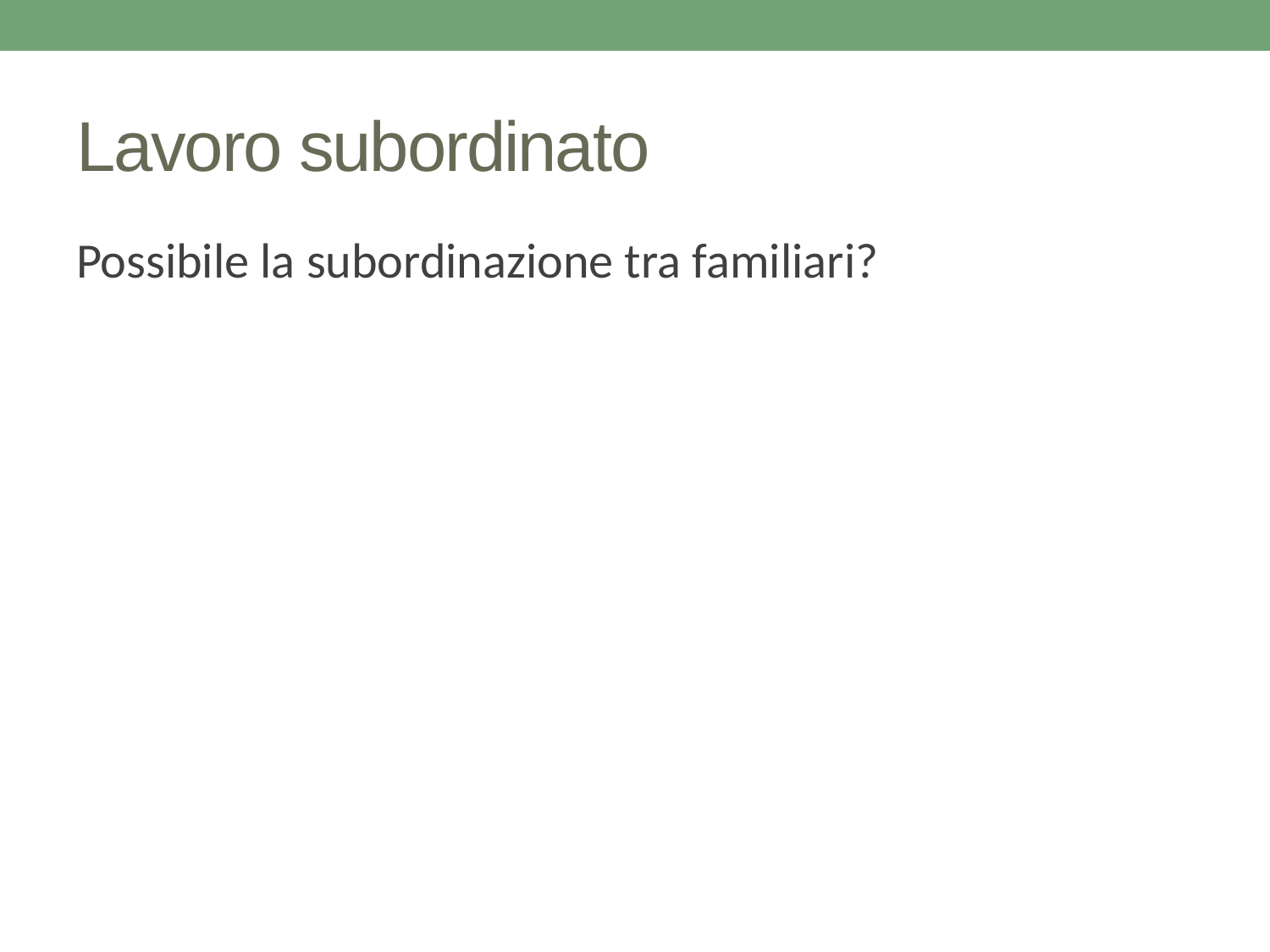

# Lavoro subordinato
Possibile la subordinazione tra familiari?